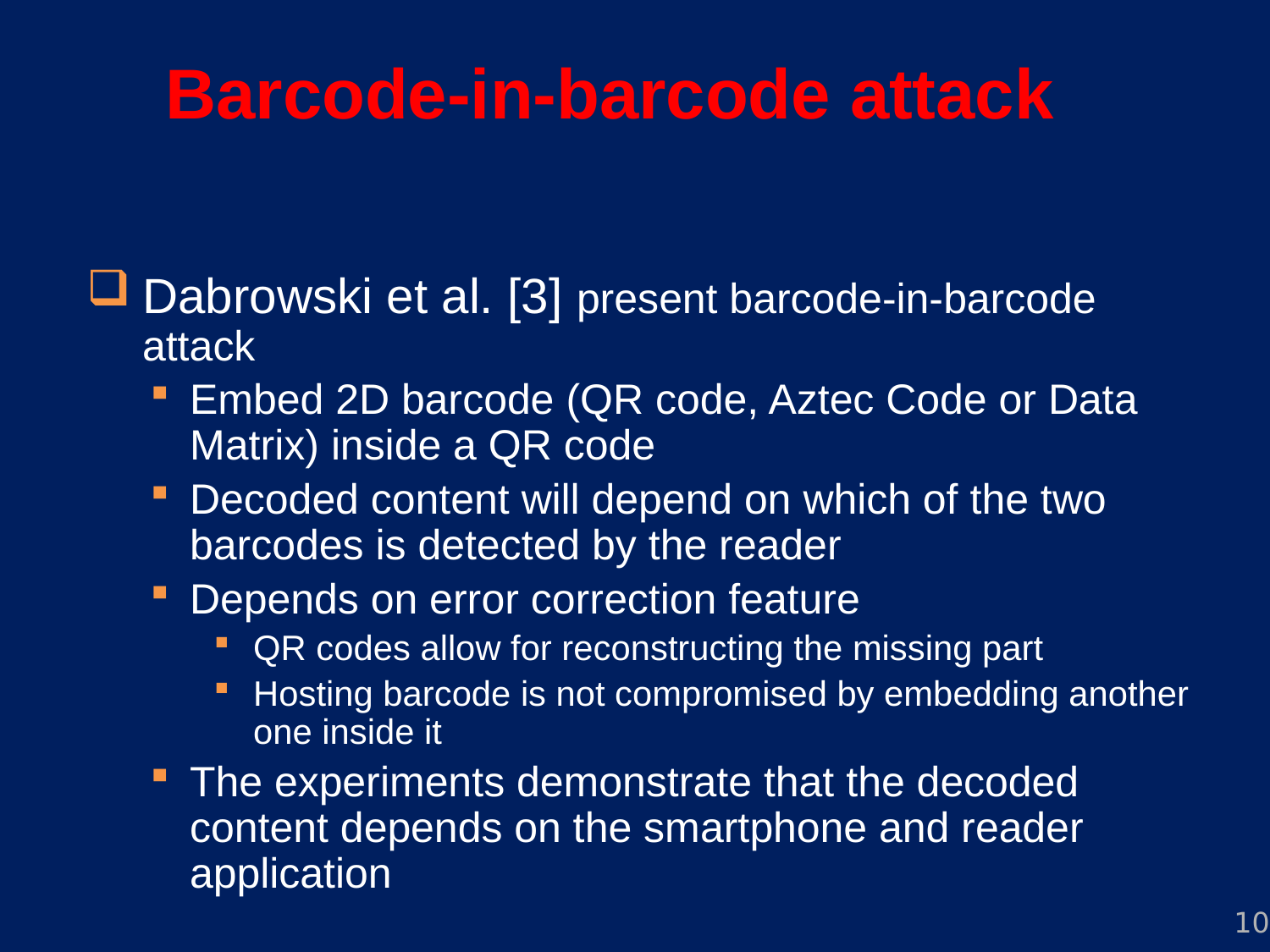

Barcode-in-barcode attack

Dabrowski et al. [3] present barcode-in-barcode attack
Embed 2D barcode (QR code, Aztec Code or Data Matrix) inside a QR code
Decoded content will depend on which of the two barcodes is detected by the reader
Depends on error correction feature
QR codes allow for reconstructing the missing part
Hosting barcode is not compromised by embedding another one inside it
The experiments demonstrate that the decoded content depends on the smartphone and reader application

10